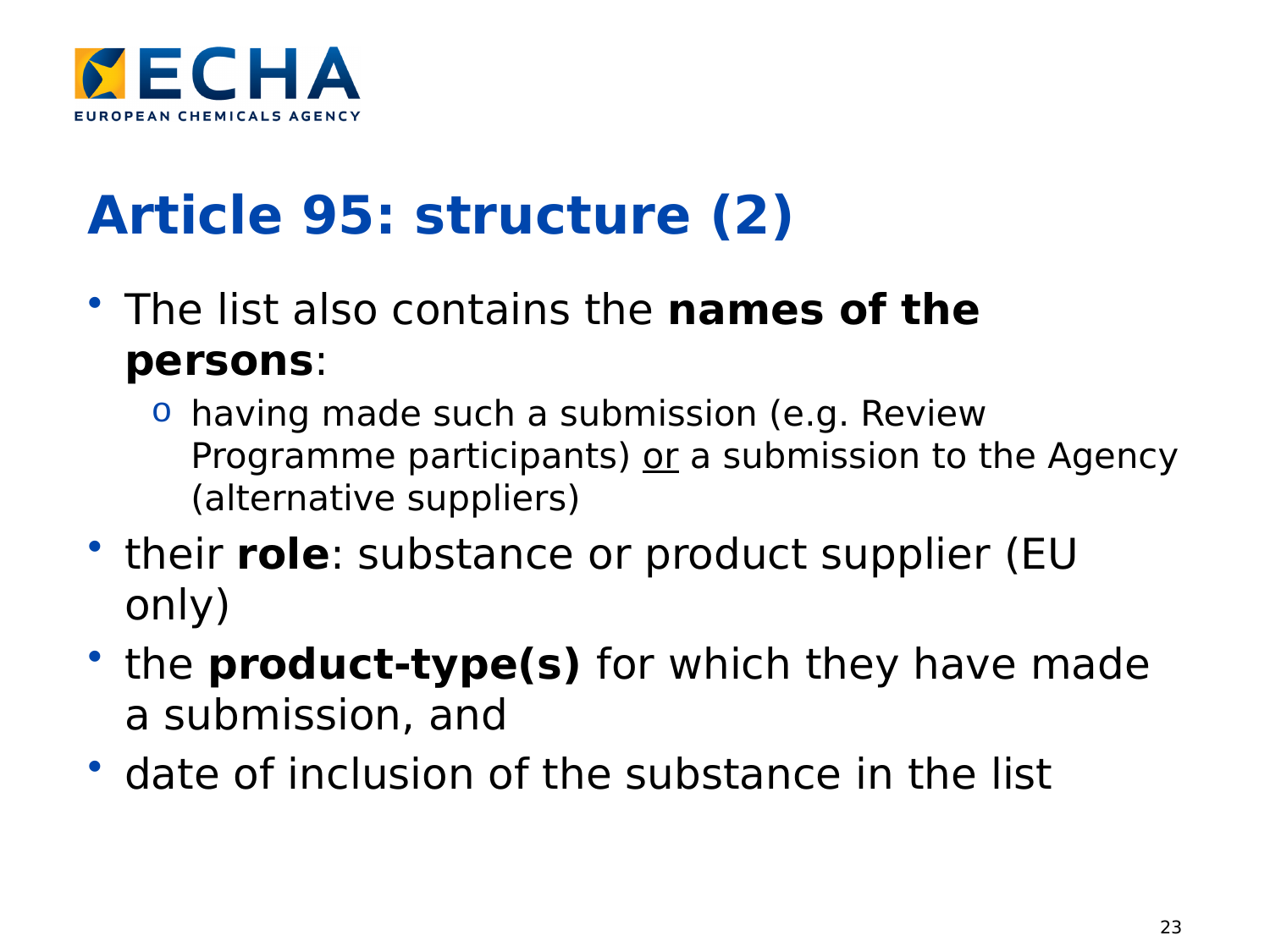

Article 95: structure (2)
The list also contains the names of the persons:
having made such a submission (e.g. Review Programme participants) or a submission to the Agency (alternative suppliers)
their role: substance or product supplier (EU only)
the product-type(s) for which they have made a submission, and
date of inclusion of the substance in the list
23